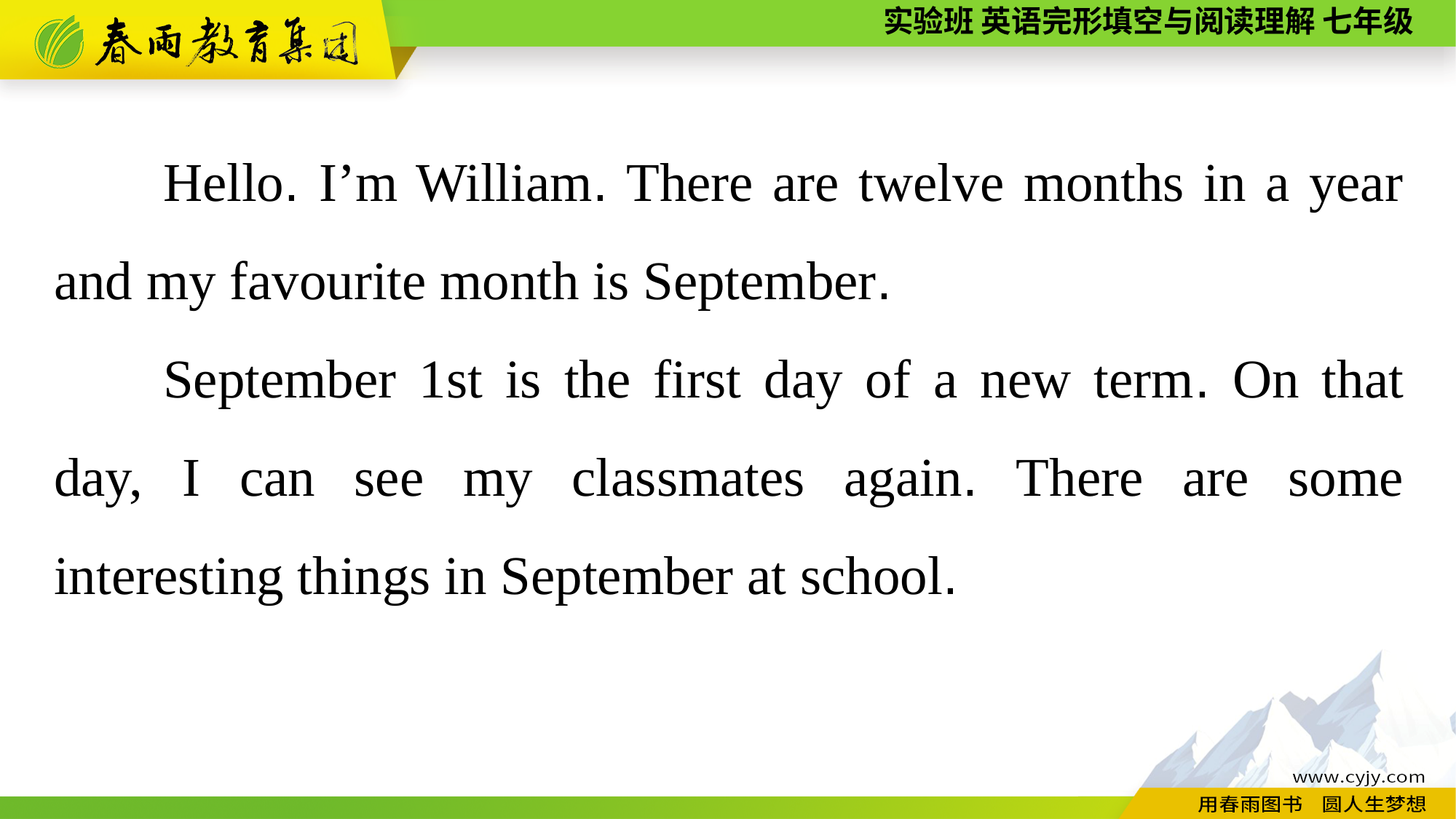

Hello. I’m William. There are twelve months in a year and my favourite month is September.
September 1st is the first day of a new term. On that day, I can see my classmates again. There are some interesting things in September at school.